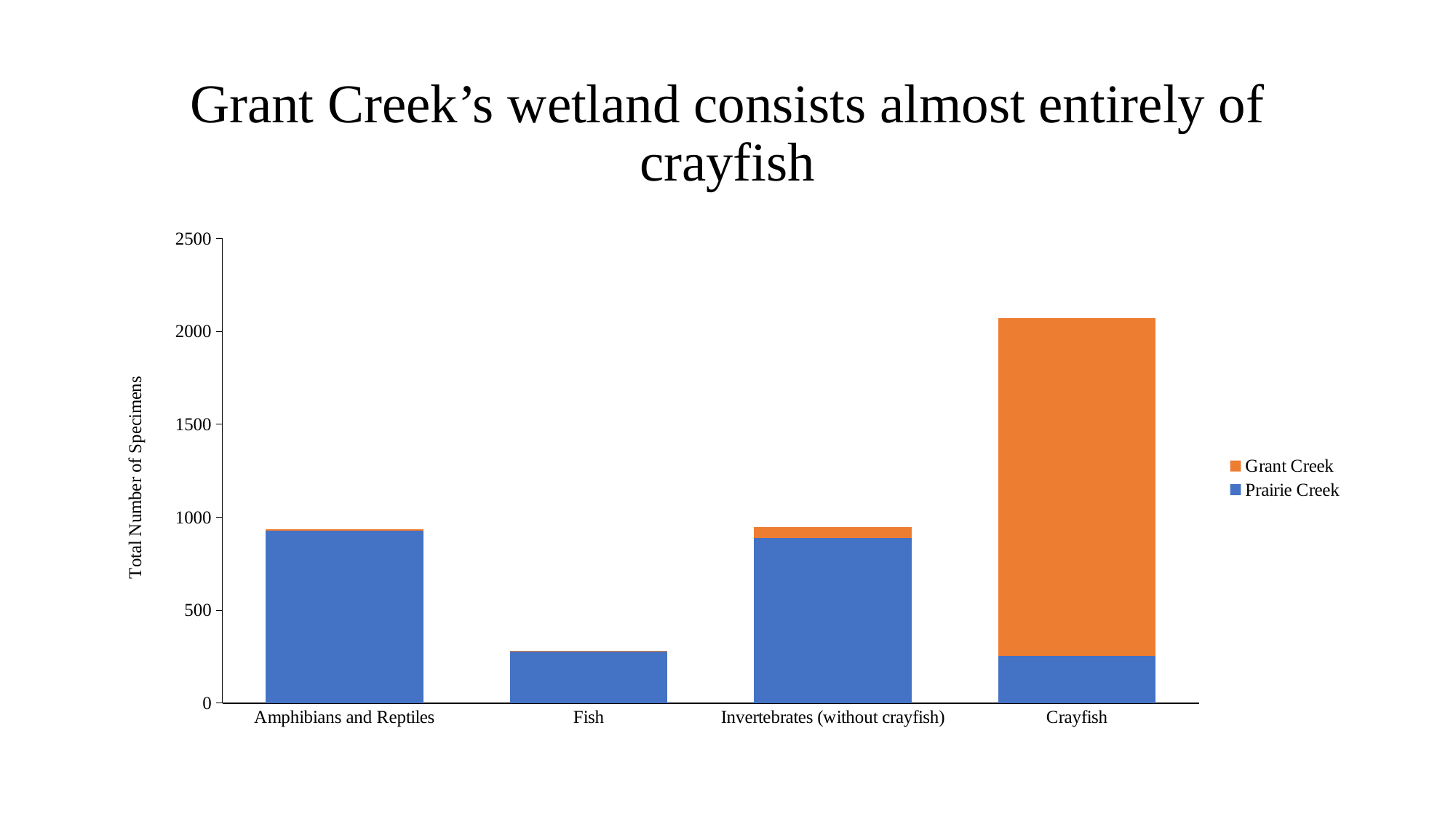

# Grant Creek’s wetland consists almost entirely of crayfish

### Chart

| Category | Prairie Creek | Grant Creek |
|---|---|---|
| Amphibians and Reptiles | 929.0 | 6.0 |
| Fish | 278.0 | 4.0 |
| Invertebrates (without crayfish) | 890.0 | 57.0 |
| Crayfish | 254.0 | 1816.0 |